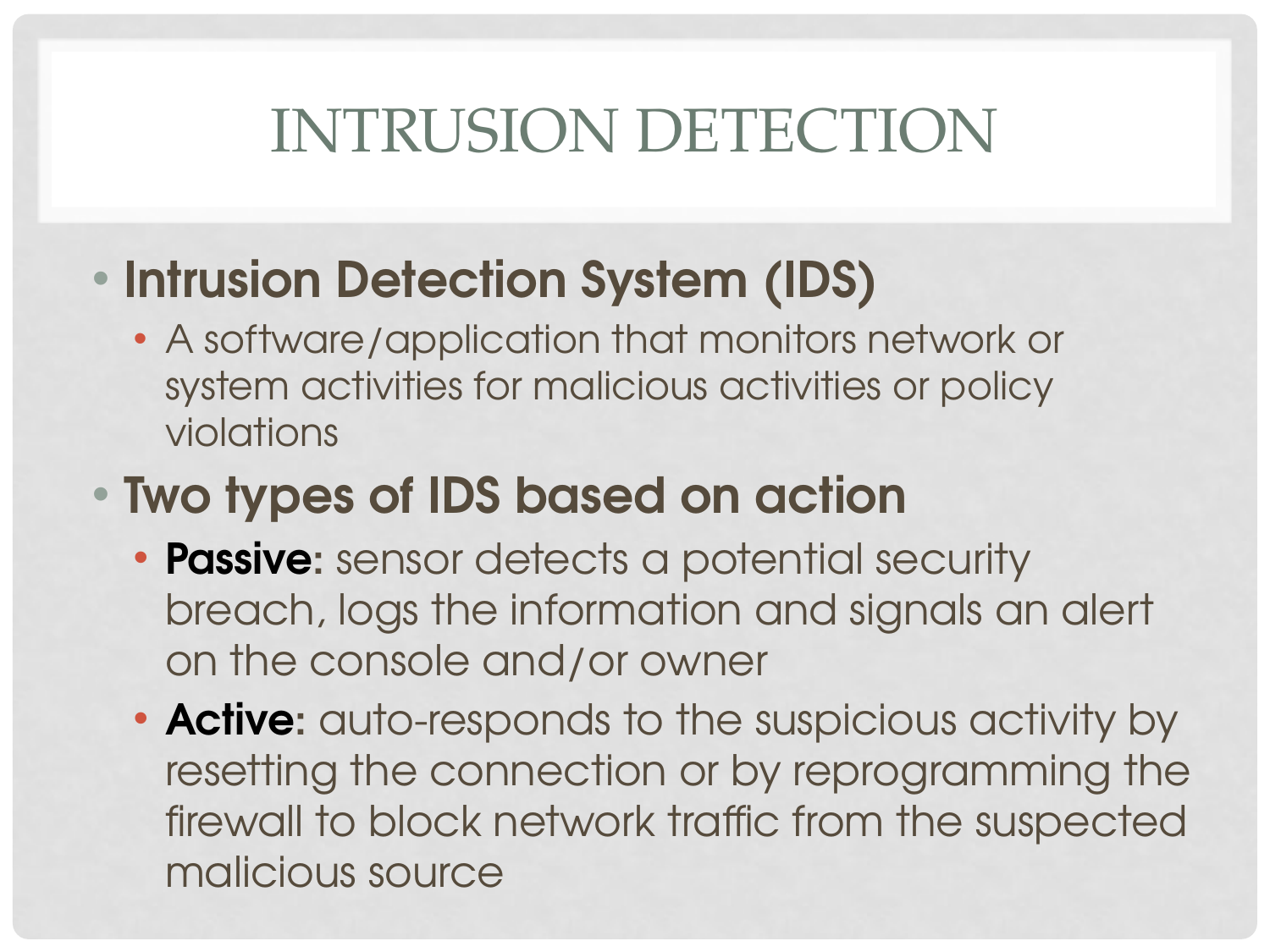

# Intrusion Detection
Intrusion Detection System (IDS)
A software/application that monitors network or system activities for malicious activities or policy violations
Two types of IDS based on action
Passive: sensor detects a potential security breach, logs the information and signals an alert on the console and/or owner
Active: auto-responds to the suspicious activity by resetting the connection or by reprogramming the firewall to block network traffic from the suspected malicious source